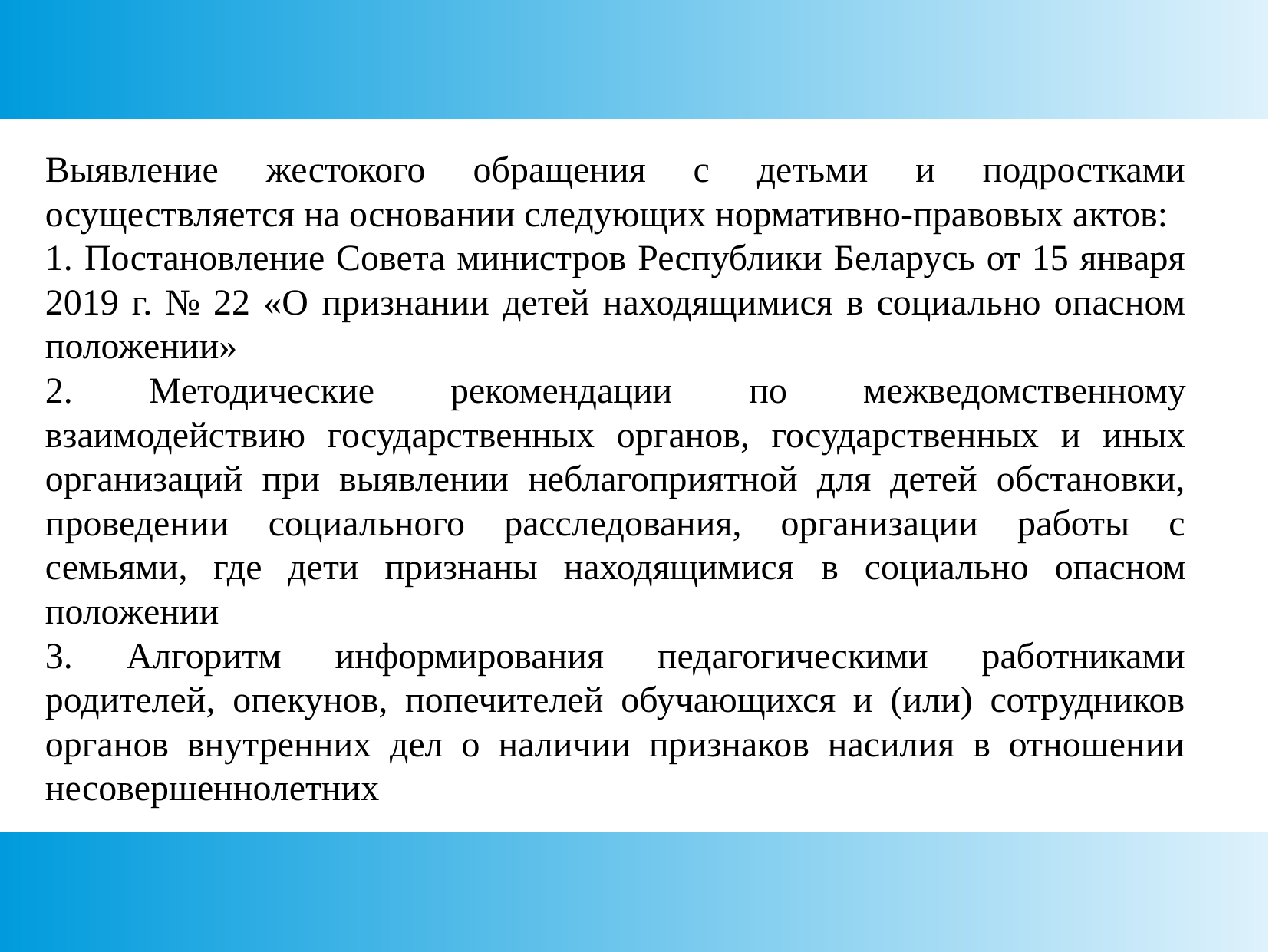

Выявление жестокого обращения с детьми и подростками осуществляется на основании следующих нормативно-правовых актов:
1. Постановление Совета министров Республики Беларусь от 15 января 2019 г. № 22 «О признании детей находящимися в социально опасном положении»
2. Методические рекомендации по межведомственному взаимодействию государственных органов, государственных и иных организаций при выявлении неблагоприятной для детей обстановки, проведении социального расследования, организации работы с семьями, где дети признаны находящимися в социально опасном положении
3. Алгоритм информирования педагогическими работниками родителей, опекунов, попечителей обучающихся и (или) сотрудников органов внутренних дел о наличии признаков насилия в отношении несовершеннолетних